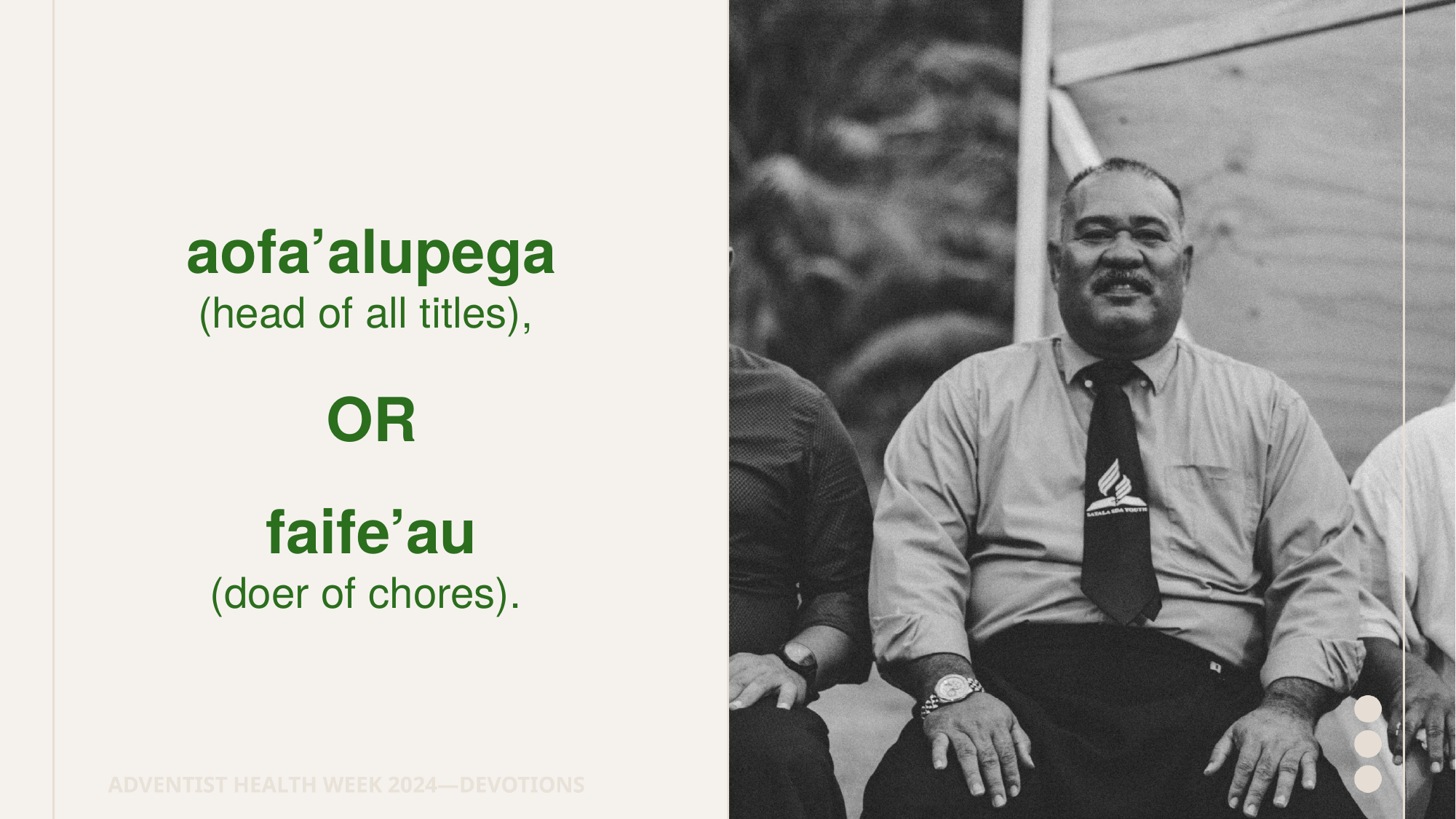

aofa’alupega
(head of all titles),
OR
faife’au
(doer of chores).